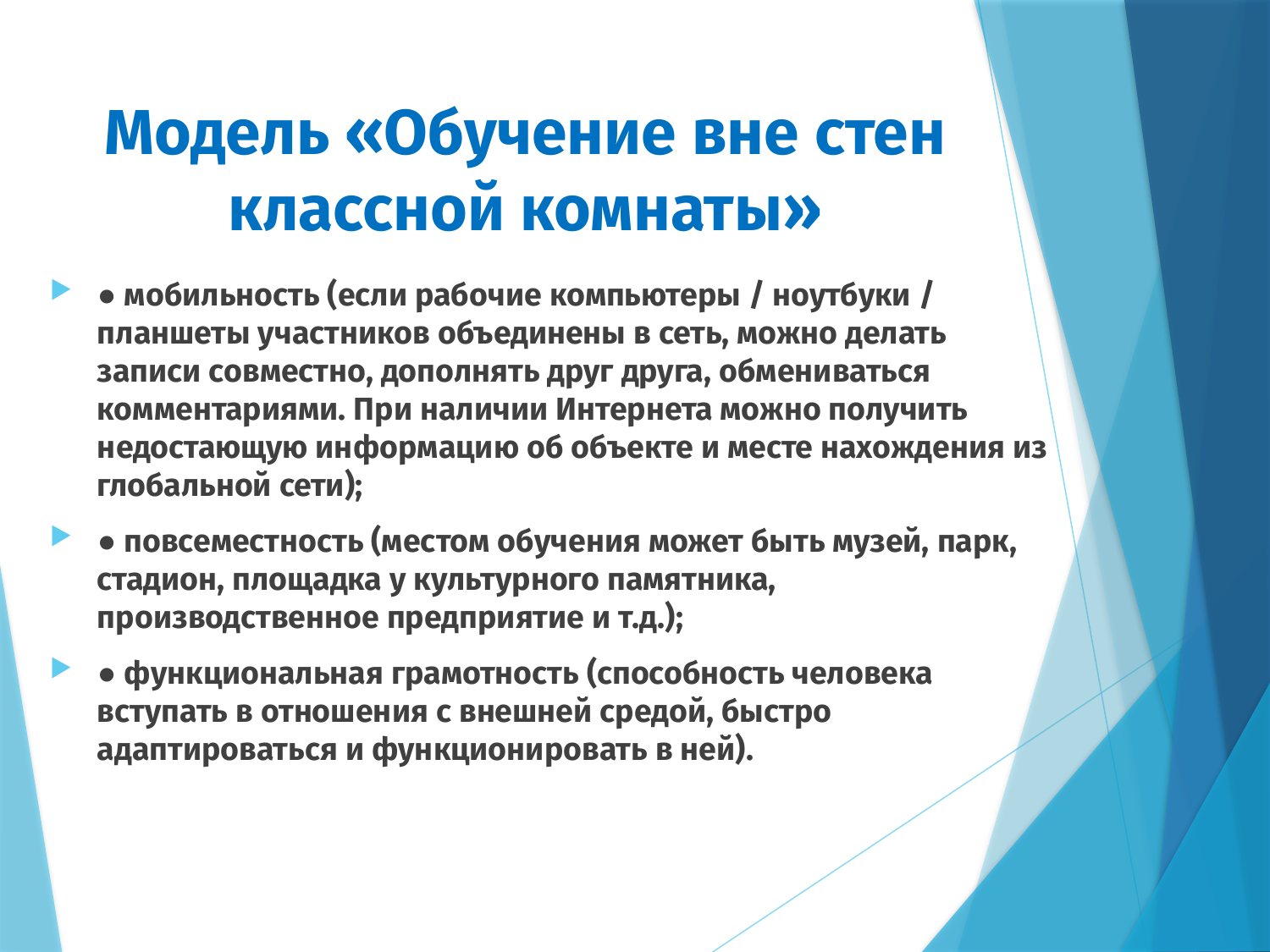

# Модель «Обучение вне стен классной комнаты»
● мобильность (если рабочие компьютеры / ноутбуки / планшеты участников объединены в сеть, можно делать записи совместно, дополнять друг друга, обмениваться комментариями. При наличии Интернета можно получить недостающую информацию об объекте и месте нахождения из глобальной сети);
● повсеместность (местом обучения может быть музей, парк, стадион, площадка у культурного памятника, производственное предприятие и т.д.);
● функциональная грамотность (способность человека вступать в отношения с внешней средой, быстро адаптироваться и функционировать в ней).